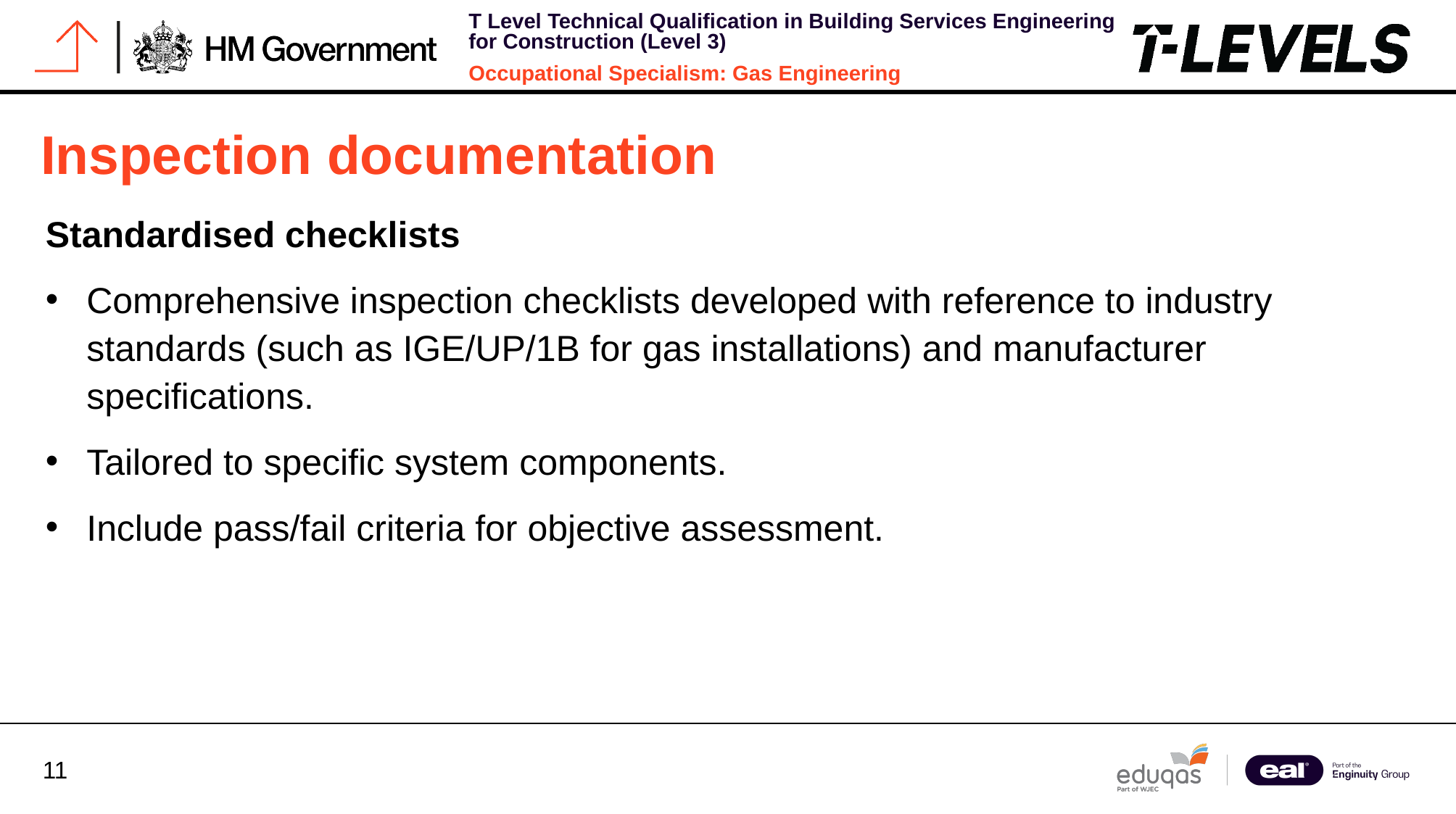

# Inspection documentation
Standardised checklists
Comprehensive inspection checklists developed with reference to industry standards (such as IGE/UP/1B for gas installations) and manufacturer specifications.
Tailored to specific system components.
Include pass/fail criteria for objective assessment.